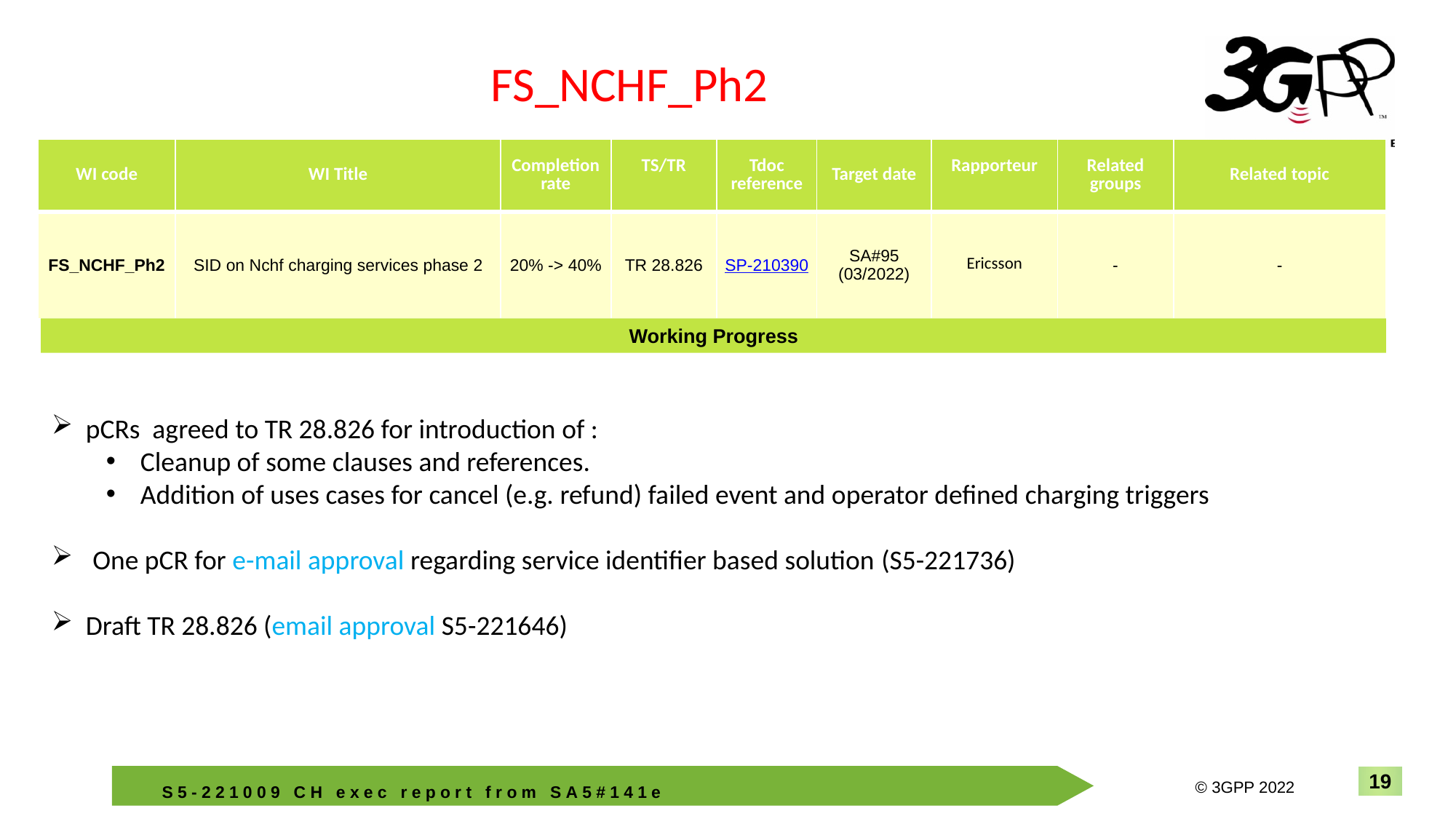

FS_NCHF_Ph2
| WI code | WI Title | Completion rate | TS/TR | Tdoc reference | Target date | Rapporteur | Related groups | Related topic |
| --- | --- | --- | --- | --- | --- | --- | --- | --- |
| FS\_NCHF\_Ph2 | SID on Nchf charging services phase 2 | 20% -> 40% | TR 28.826 | SP-210390 | SA#95 (03/2022) | Ericsson | - | - |
Working Progress

pCRs  agreed to TR 28.826 for introduction of :
Cleanup of some clauses and references.
Addition of uses cases for cancel (e.g. refund) failed event and operator defined charging triggers

One pCR for e-mail approval regarding service identifier based solution (S5-221736)

Draft TR 28.826 (email approval S5-221646)